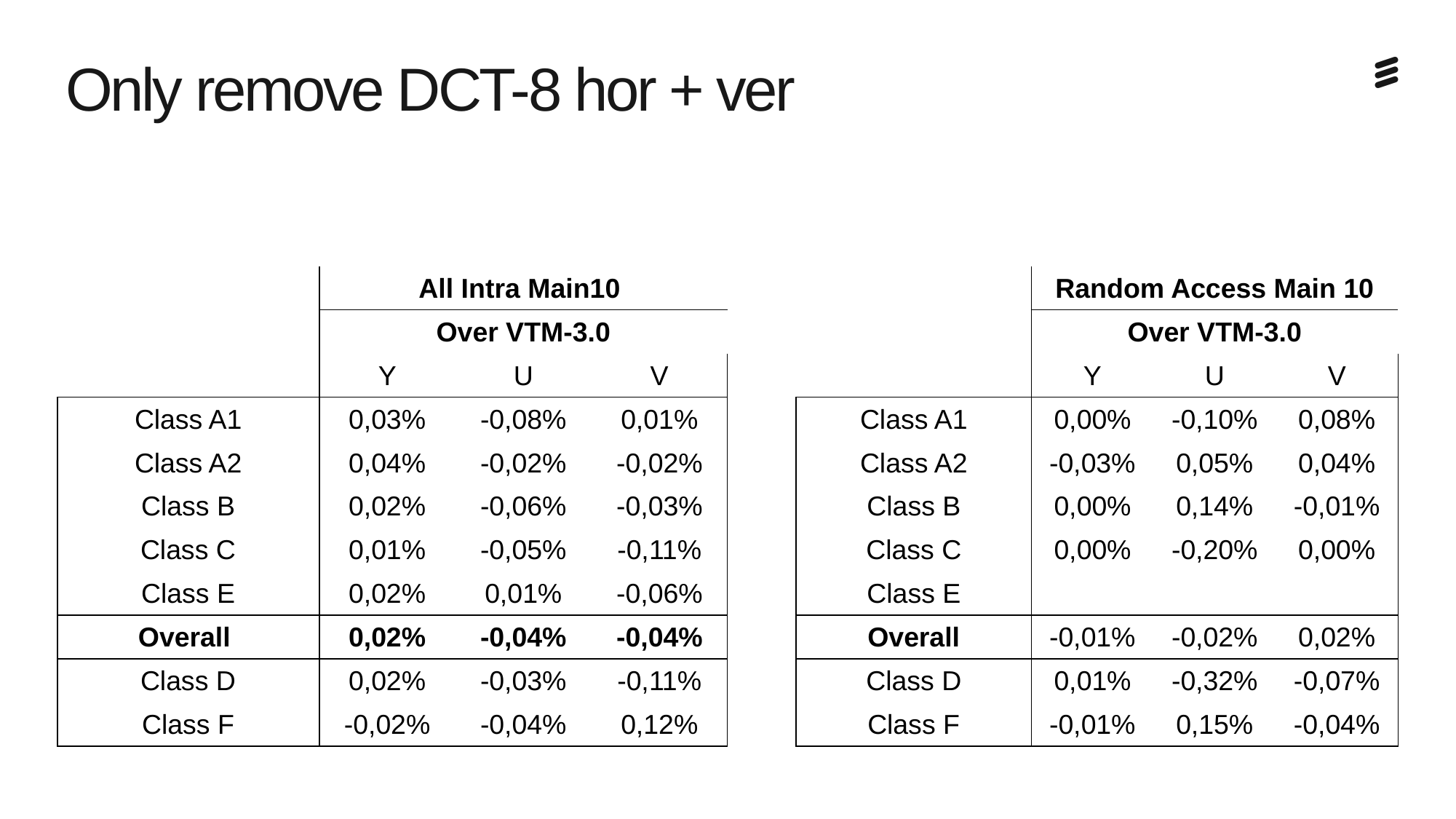

# Only remove DCT-8 hor + ver
|  | All Intra Main10 |  |  |
| --- | --- | --- | --- |
|  | Over VTM-3.0 |  |  |
|  | Y | U | V |
| Class A1 | 0,03% | -0,08% | 0,01% |
| Class A2 | 0,04% | -0,02% | -0,02% |
| Class B | 0,02% | -0,06% | -0,03% |
| Class C | 0,01% | -0,05% | -0,11% |
| Class E | 0,02% | 0,01% | -0,06% |
| Overall | 0,02% | -0,04% | -0,04% |
| Class D | 0,02% | -0,03% | -0,11% |
| Class F | -0,02% | -0,04% | 0,12% |
|  | Random Access Main 10 |  |  |
| --- | --- | --- | --- |
|  | Over VTM-3.0 |  |  |
|  | Y | U | V |
| Class A1 | 0,00% | -0,10% | 0,08% |
| Class A2 | -0,03% | 0,05% | 0,04% |
| Class B | 0,00% | 0,14% | -0,01% |
| Class C | 0,00% | -0,20% | 0,00% |
| Class E |  |  |  |
| Overall | -0,01% | -0,02% | 0,02% |
| Class D | 0,01% | -0,32% | -0,07% |
| Class F | -0,01% | 0,15% | -0,04% |